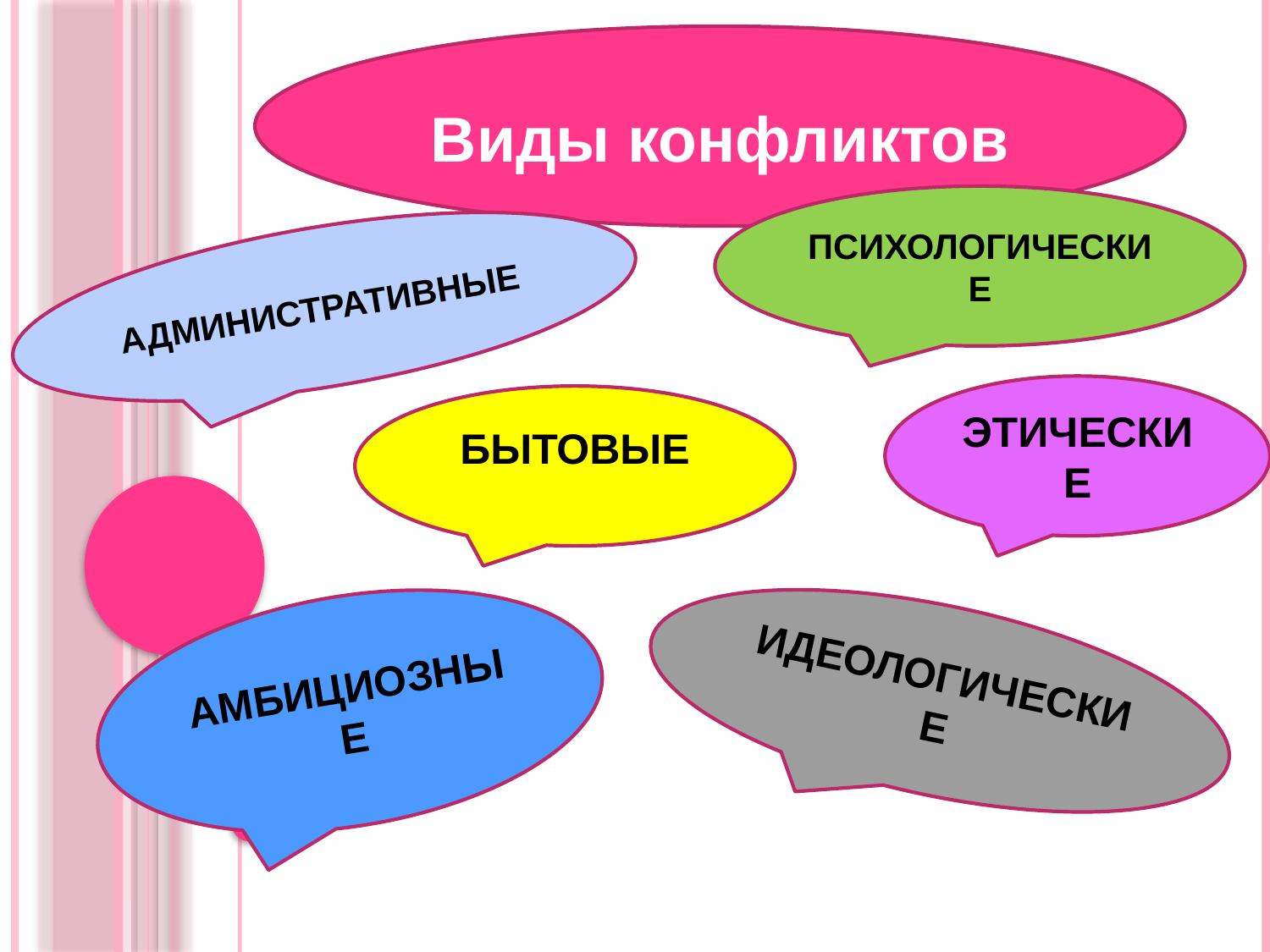

Виды конфликтов

#
психологические
административные
,
этические
бытовые

амбициозные
идеологические